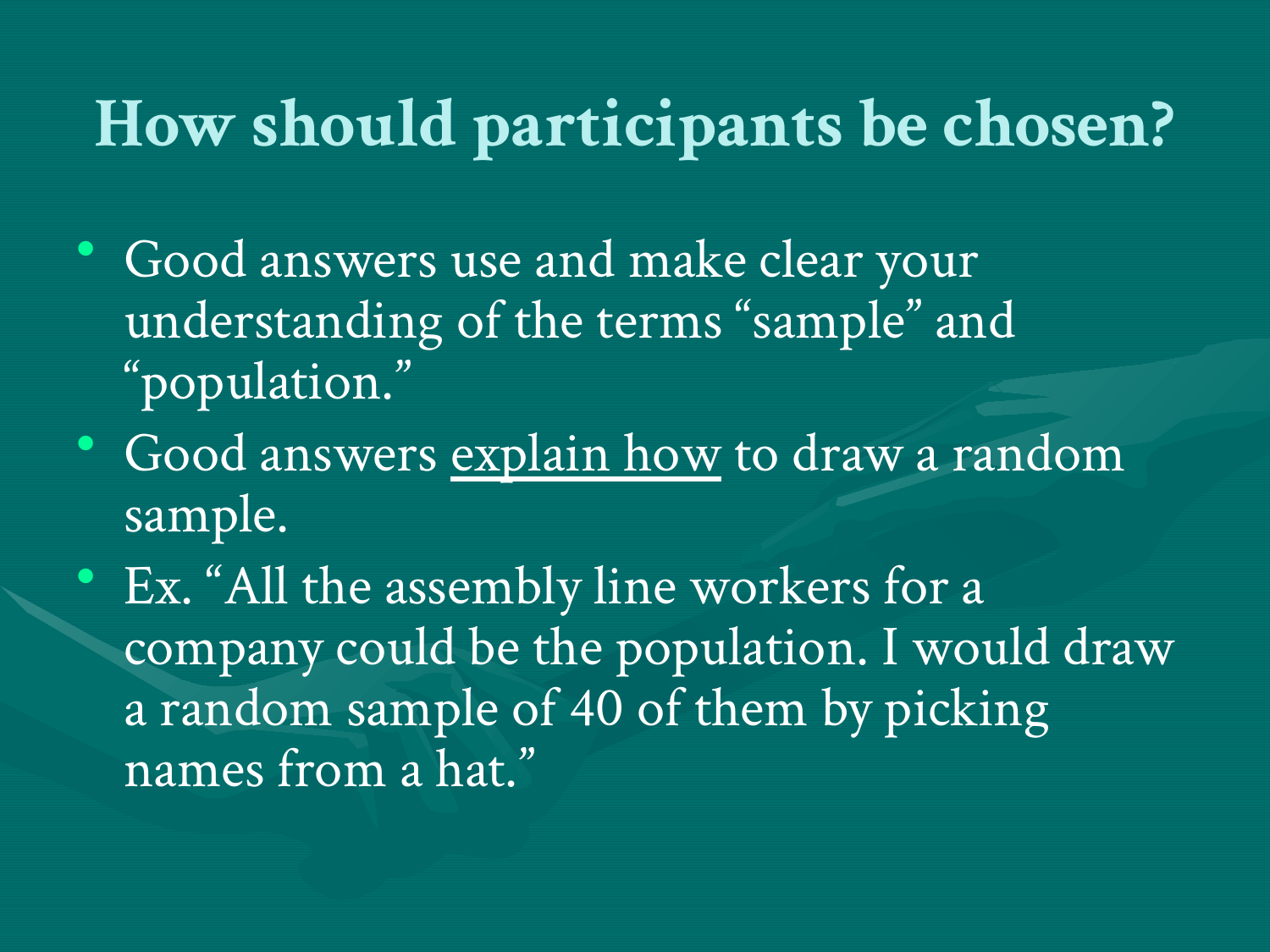

# How should participants be chosen?
Good answers use and make clear your understanding of the terms “sample” and “population.”
Good answers explain how to draw a random sample.
Ex. “All the assembly line workers for a company could be the population. I would draw a random sample of 40 of them by picking names from a hat.”